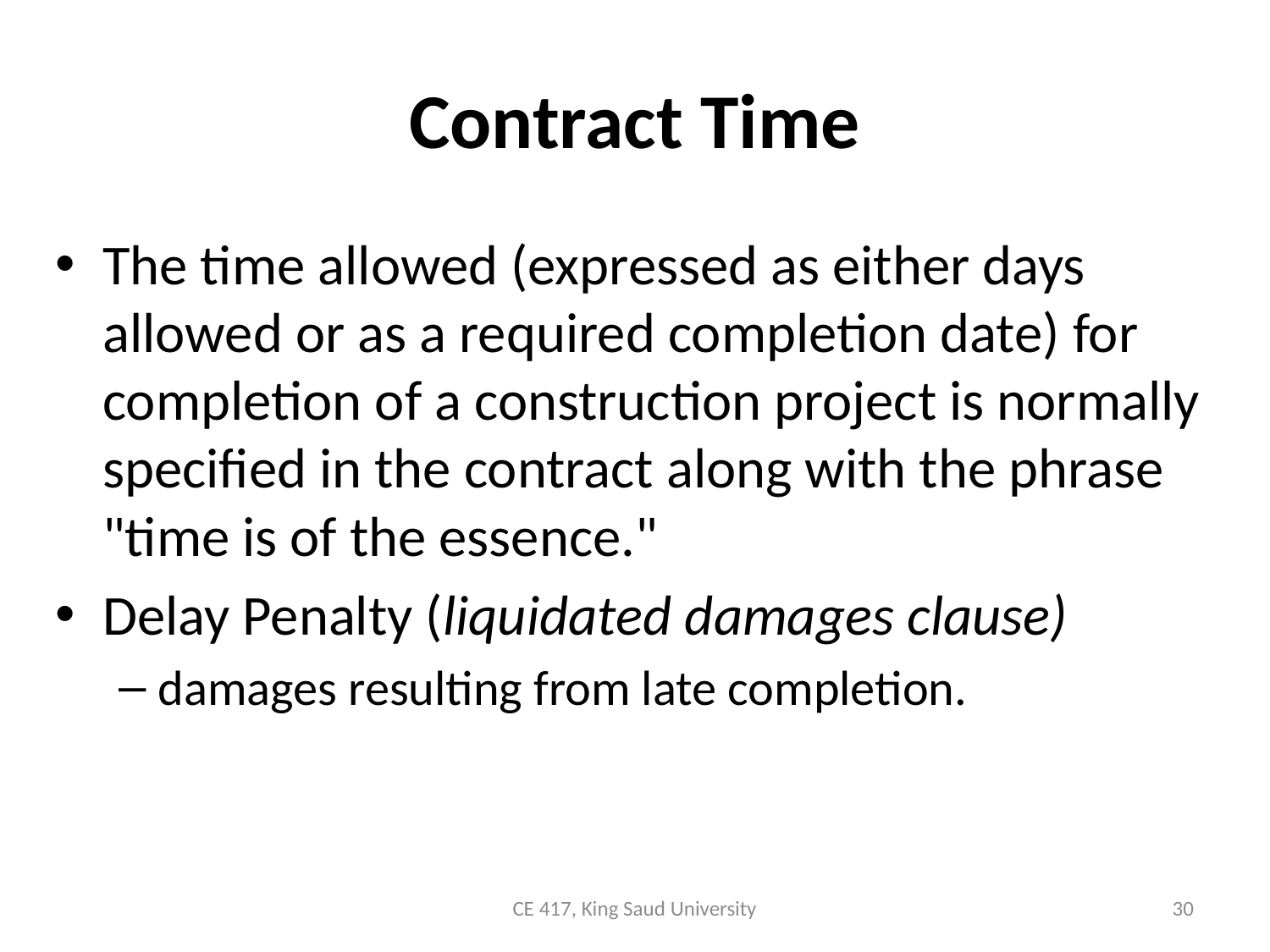

# Contract Time
The time allowed (expressed as either days allowed or as a required completion date) for completion of a construction project is normally specified in the contract along with the phrase "time is of the essence."
Delay Penalty (liquidated damages clause)
damages resulting from late completion.
CE 417, King Saud University
30